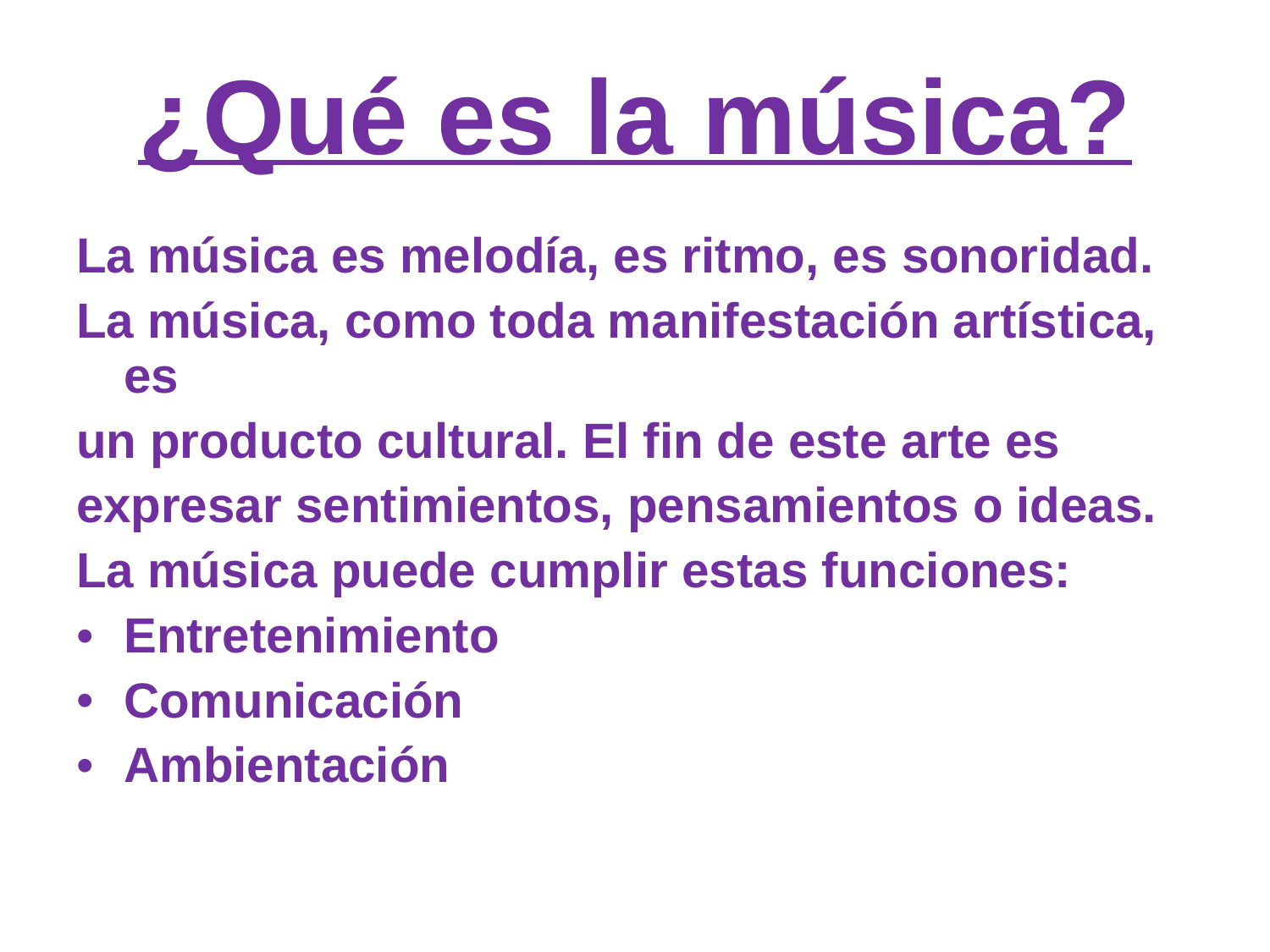

# ¿Qué es la música?
La música es melodía, es ritmo, es sonoridad.
La música, como toda manifestación artística, es
un producto cultural. El fin de este arte es
expresar sentimientos, pensamientos o ideas.
La música puede cumplir estas funciones:
Entretenimiento
Comunicación
Ambientación